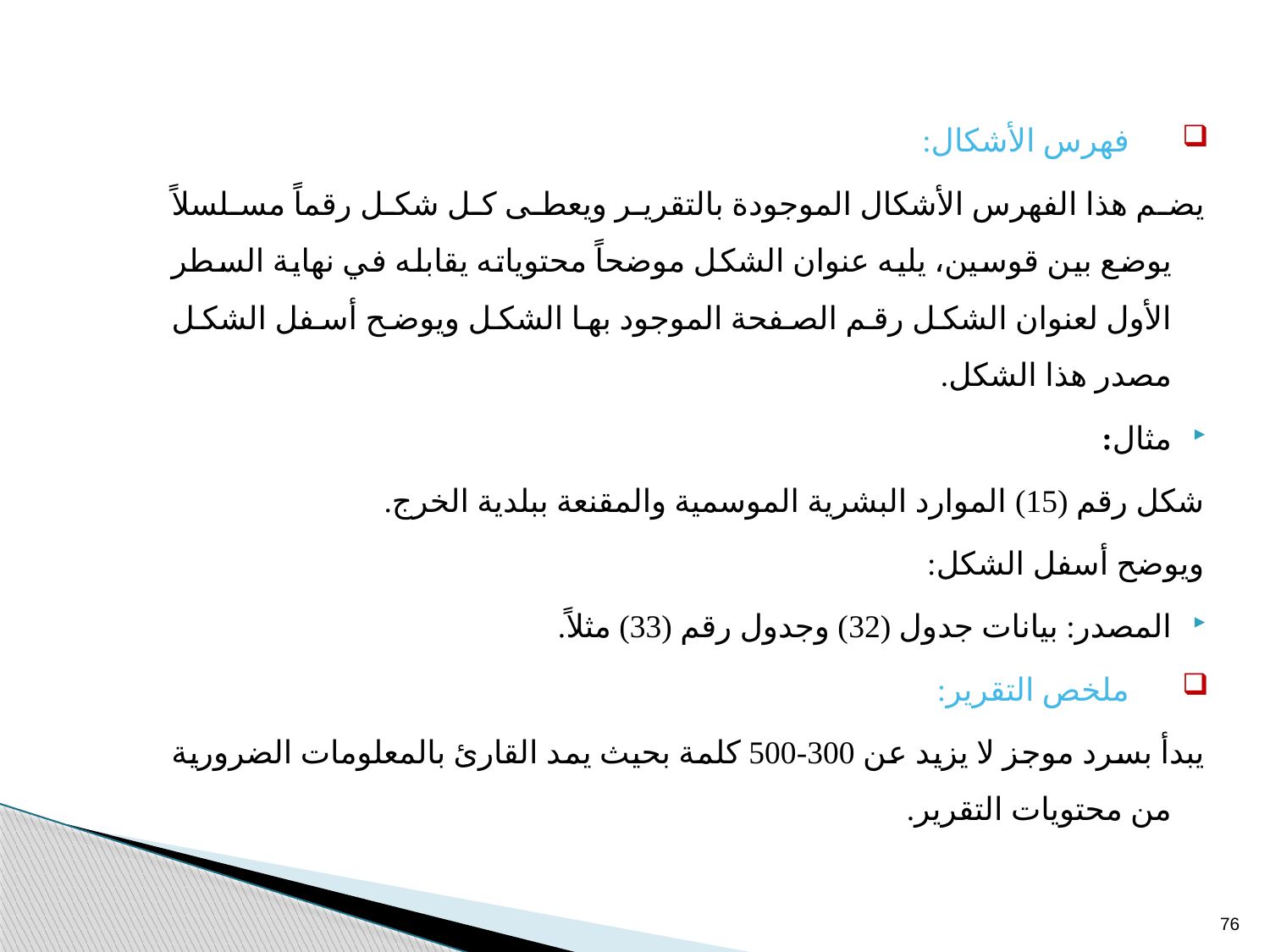

فهرس الأشكال:
يضم هذا الفهرس الأشكال الموجودة بالتقرير ويعطى كل شكل رقماً مسلسلاً يوضع بين قوسين، يليه عنوان الشكل موضحاً محتوياته يقابله في نهاية السطر الأول لعنوان الشكل رقم الصفحة الموجود بها الشكل ويوضح أسفل الشكل مصدر هذا الشكل.
مثال:
شكل رقم (15) الموارد البشرية الموسمية والمقنعة ببلدية الخرج.
ويوضح أسفل الشكل:
المصدر: بيانات جدول (32) وجدول رقم (33) مثلاً.
ملخص التقرير:
يبدأ بسرد موجز لا يزيد عن 300-500 كلمة بحيث يمد القارئ بالمعلومات الضرورية من محتويات التقرير.

76